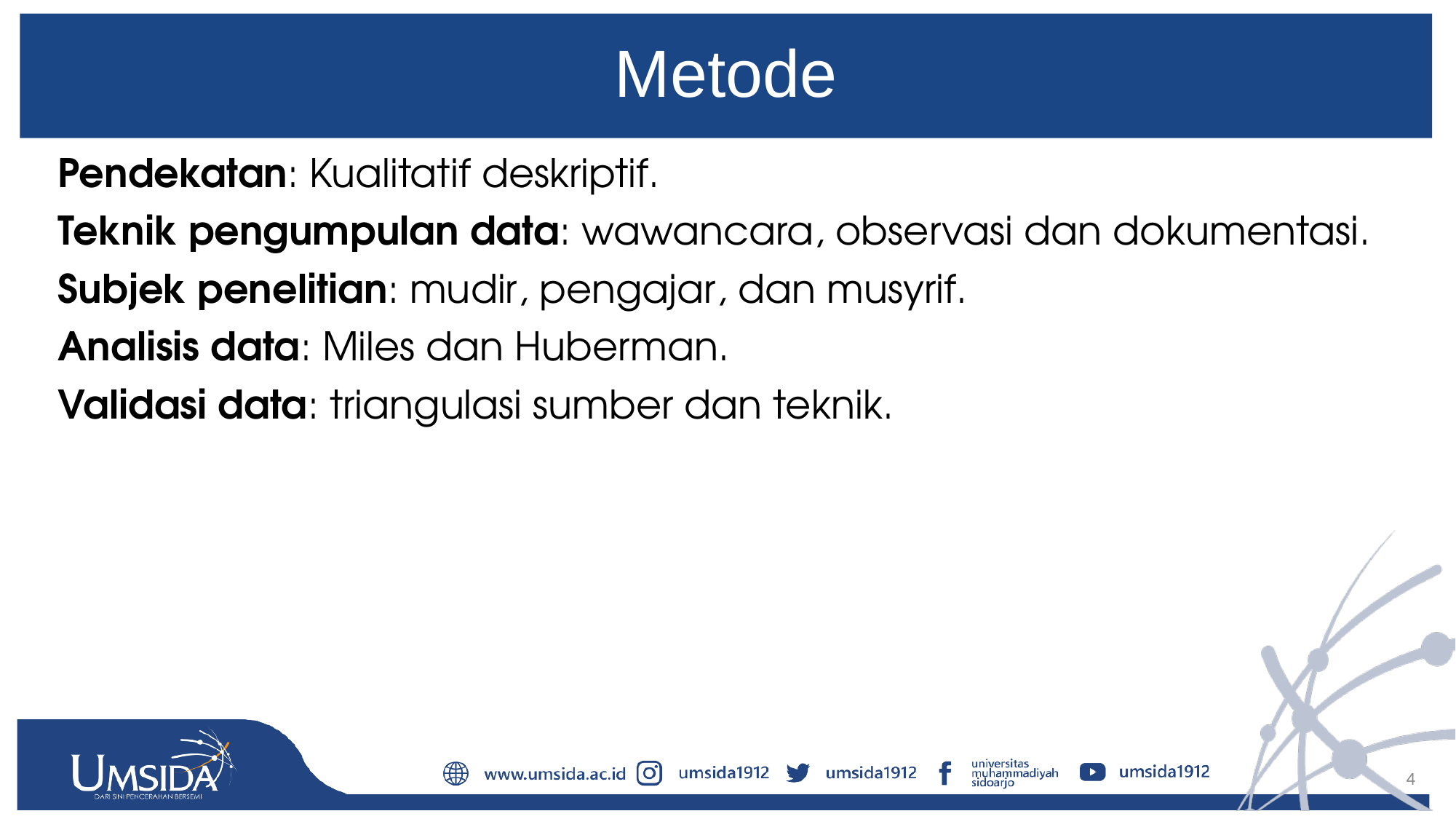

# Metode
Pendekatan: Kualitatif deskriptif.
Teknik pengumpulan data: wawancara, observasi dan dokumentasi.
Subjek penelitian: mudir, pengajar, dan musyrif.
Analisis data: Miles dan Huberman.
Validasi data: triangulasi sumber dan teknik.